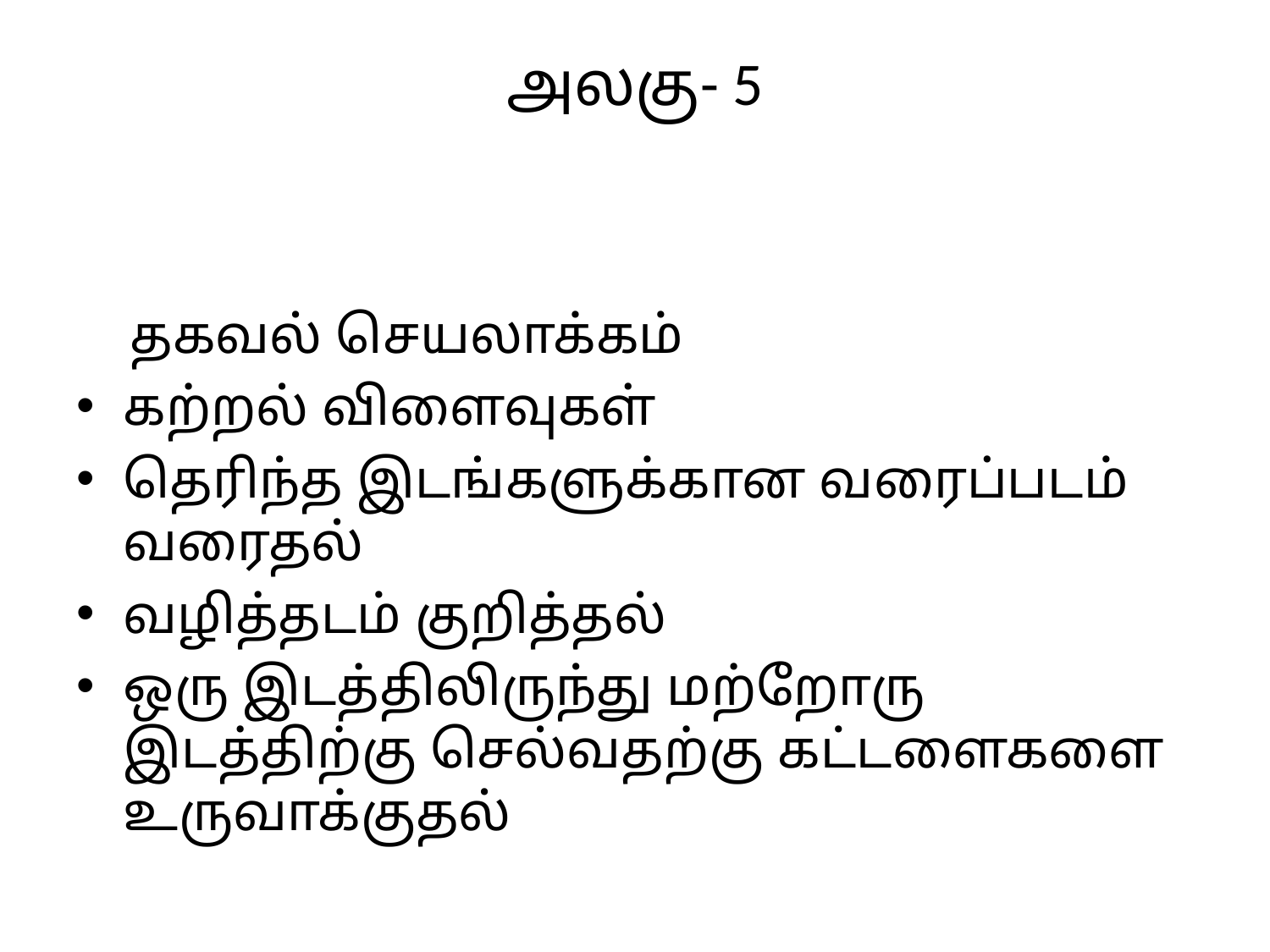

# அலகு- 5

    தகவல் செயலாக்கம்
கற்றல் விளைவுகள்
தெரிந்த இடங்களுக்கான வரைப்படம் வரைதல்
வழித்தடம் குறித்தல்
ஒரு இடத்திலிருந்து மற்றோரு இடத்திற்கு செல்வதற்கு கட்டளைகளை உருவாக்குதல்